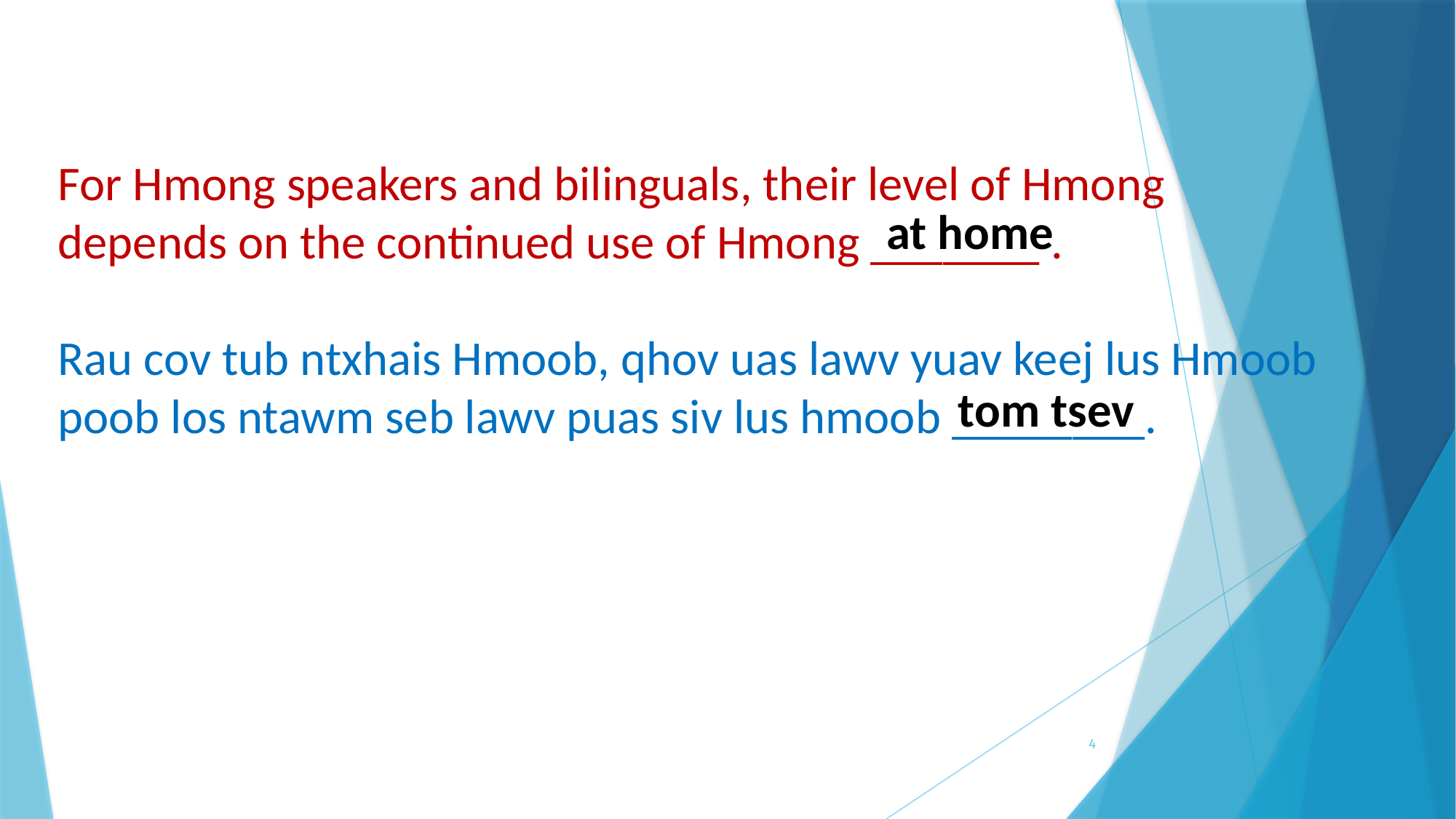

For Hmong speakers and bilinguals, their level of Hmong
depends on the continued use of Hmong _______ .

Rau cov tub ntxhais Hmoob, qhov uas lawv yuav keej lus Hmoob poob los ntawm seb lawv puas siv lus hmoob ________.

at home
tom tsev
4